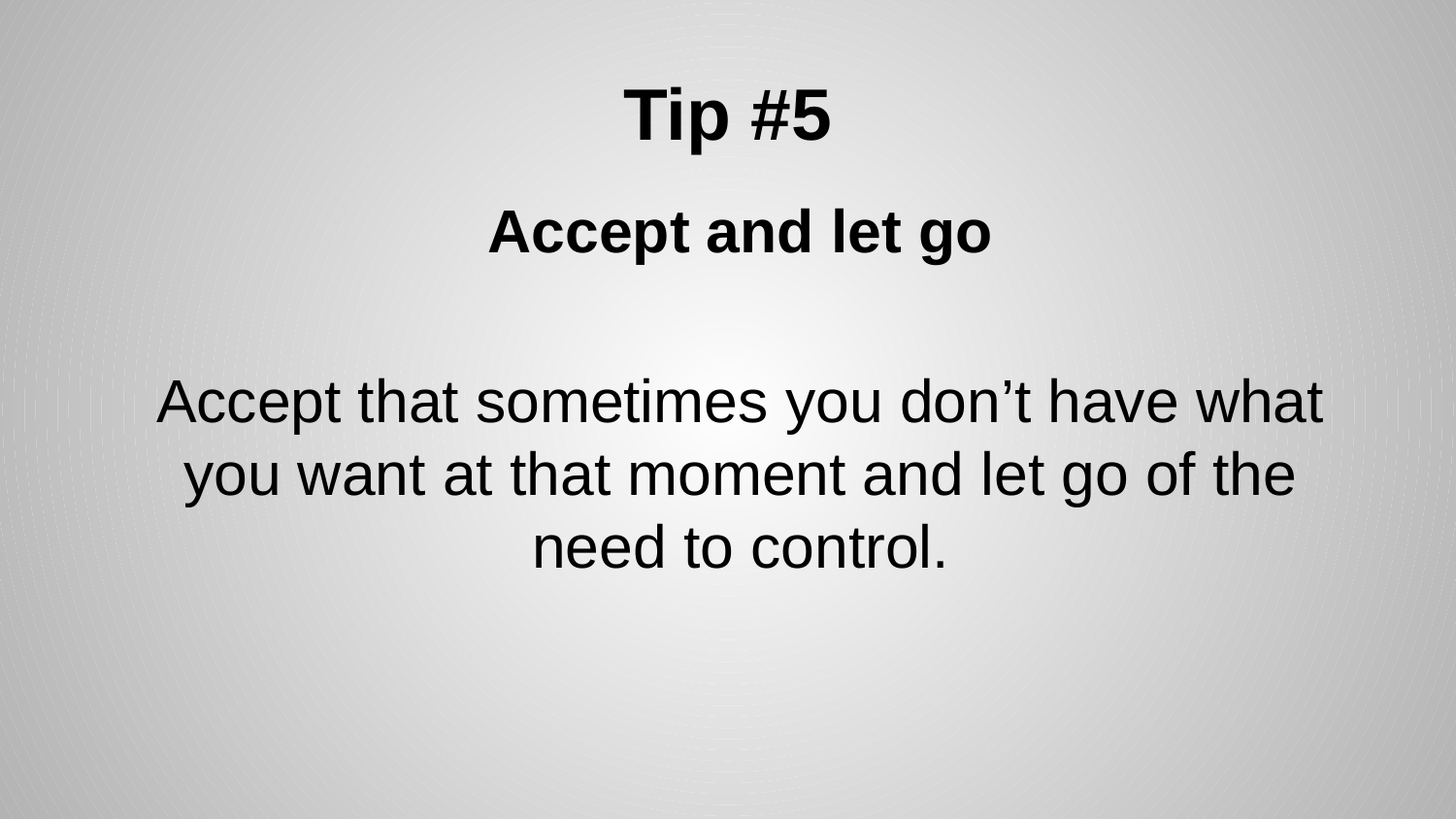

# Tip #5
Accept and let go

Accept that sometimes you don’t have what you want at that moment and let go of the need to control.